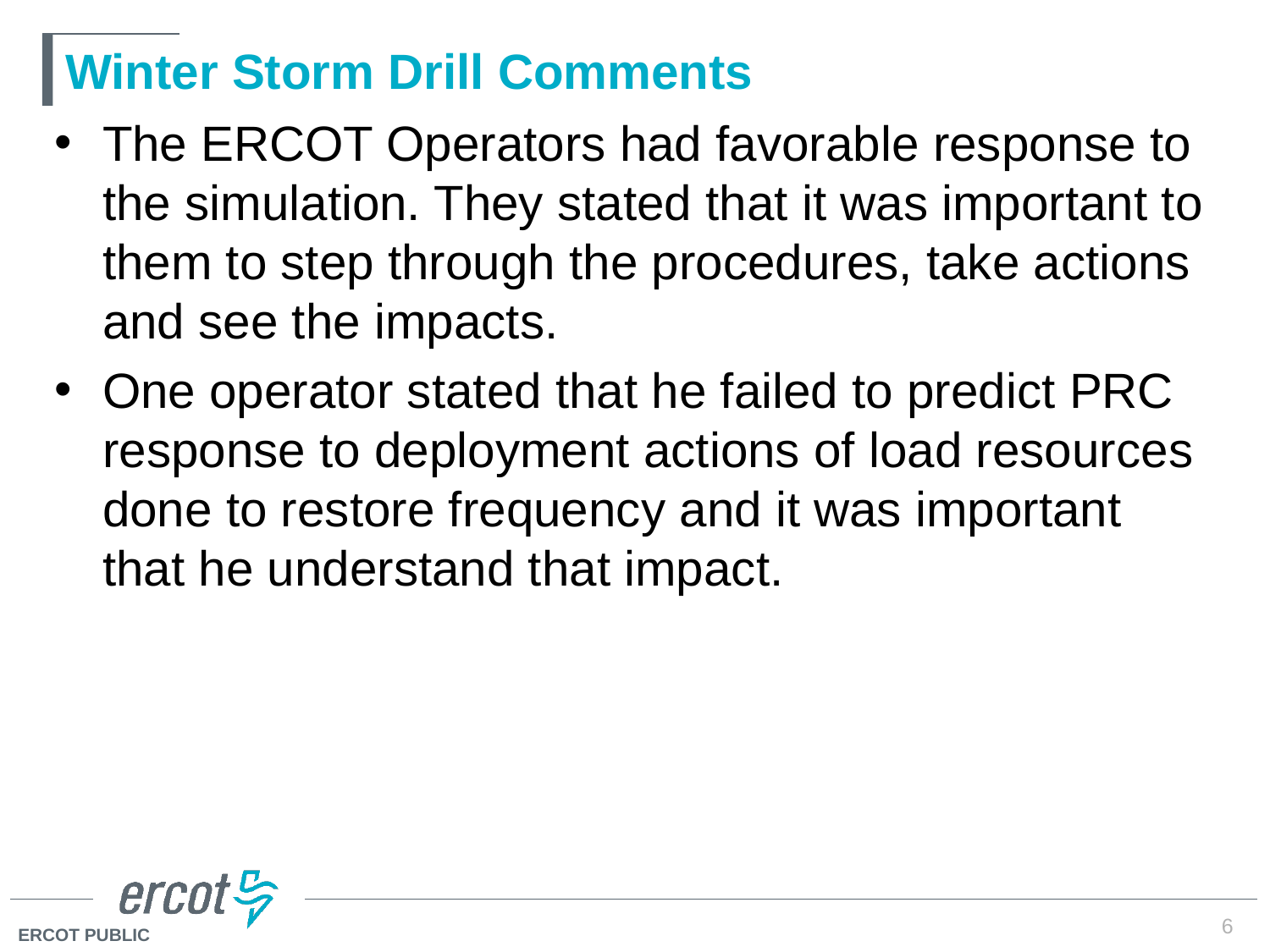

# Winter Storm Drill Comments
The ERCOT Operators had favorable response to the simulation. They stated that it was important to them to step through the procedures, take actions and see the impacts.
One operator stated that he failed to predict PRC response to deployment actions of load resources done to restore frequency and it was important that he understand that impact.
6